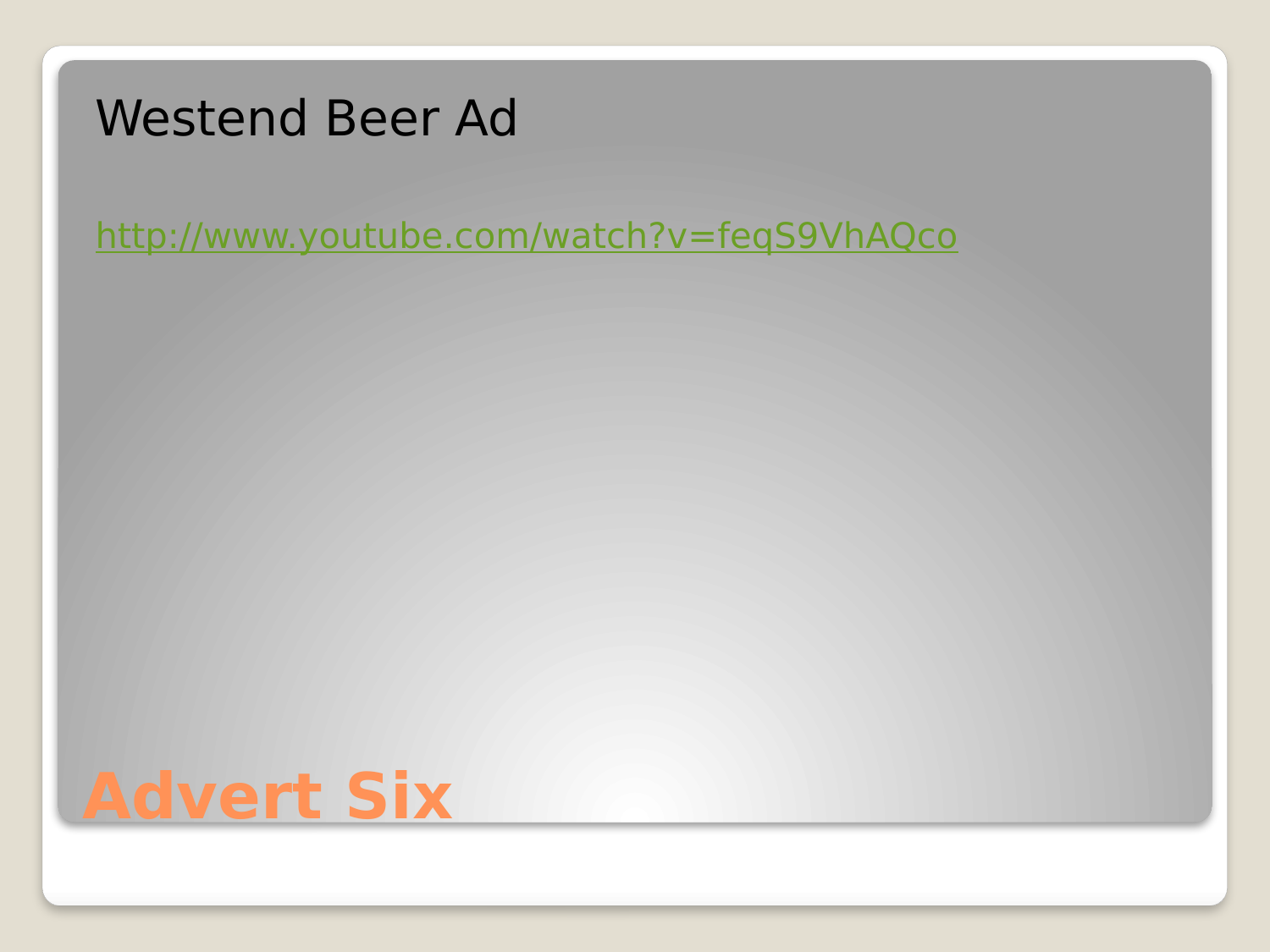

Westend Beer Ad

http://www.youtube.com/watch?v=feqS9VhAQco

# Advert Six